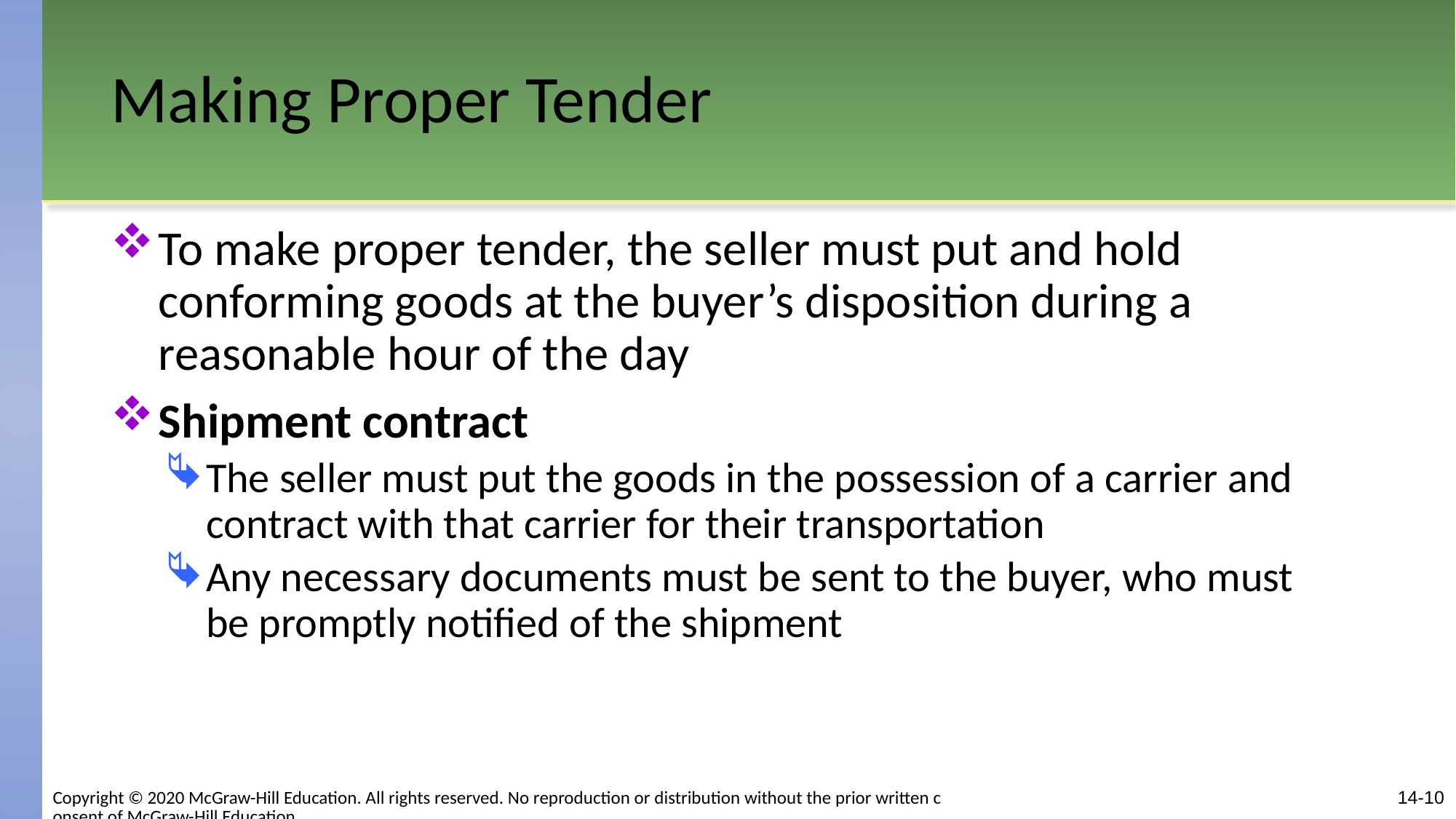

# Making Proper Tender
To make proper tender, the seller must put and hold conforming goods at the buyer’s disposition during a reasonable hour of the day
Shipment contract
The seller must put the goods in the possession of a carrier and contract with that carrier for their transportation
Any necessary documents must be sent to the buyer, who must be promptly notified of the shipment
Copyright © 2020 McGraw-Hill Education. All rights reserved. No reproduction or distribution without the prior written consent of McGraw-Hill Education.
14-10